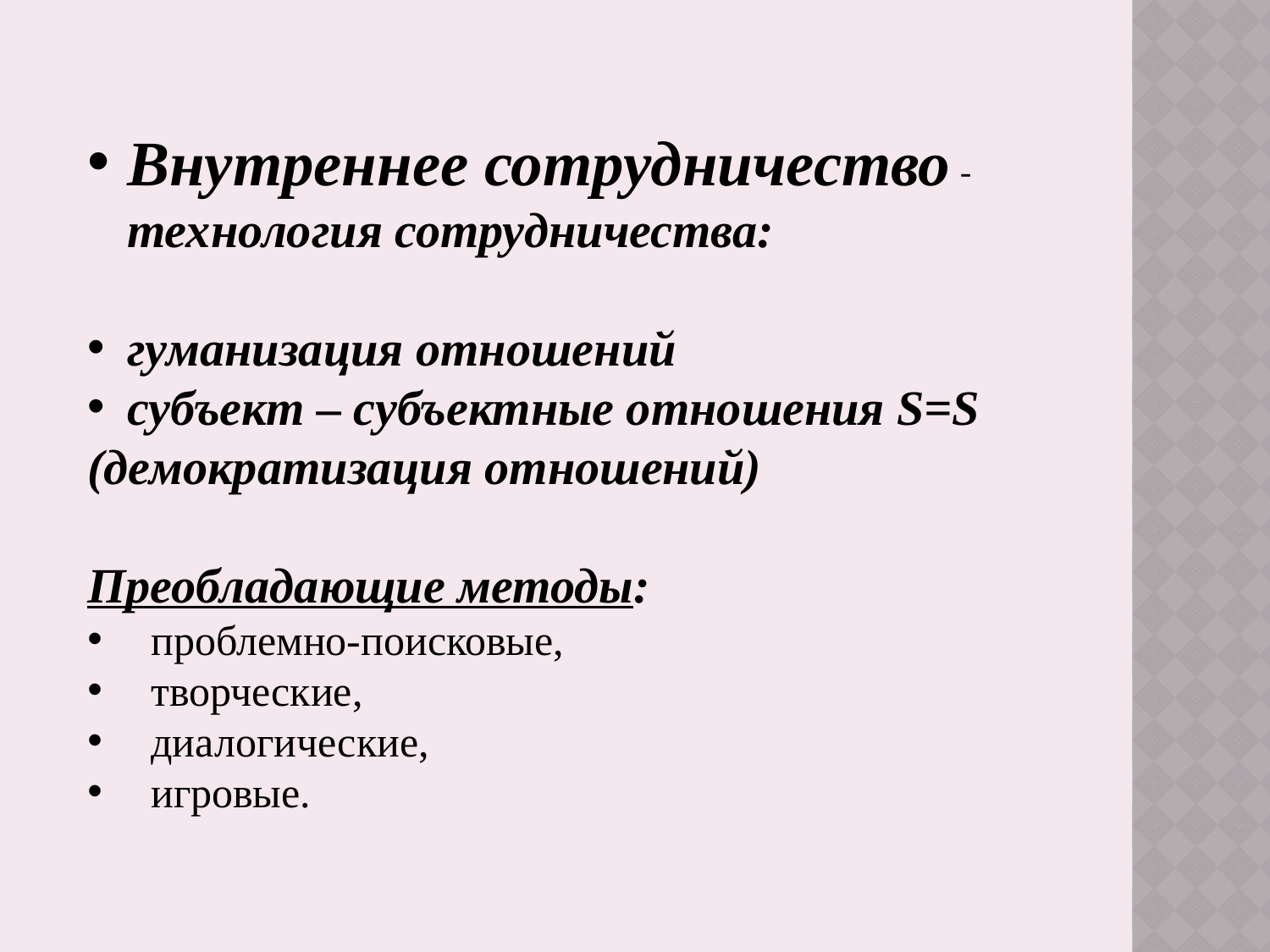

Внутреннее сотрудничество -  технология сотрудничества:

гуманизация отношений
субъект – субъектные отношения S=S
(демократизация отношений)

Преобладающие методы:
проблемно-поисковые,
творческие,
диалогические,
игровые.